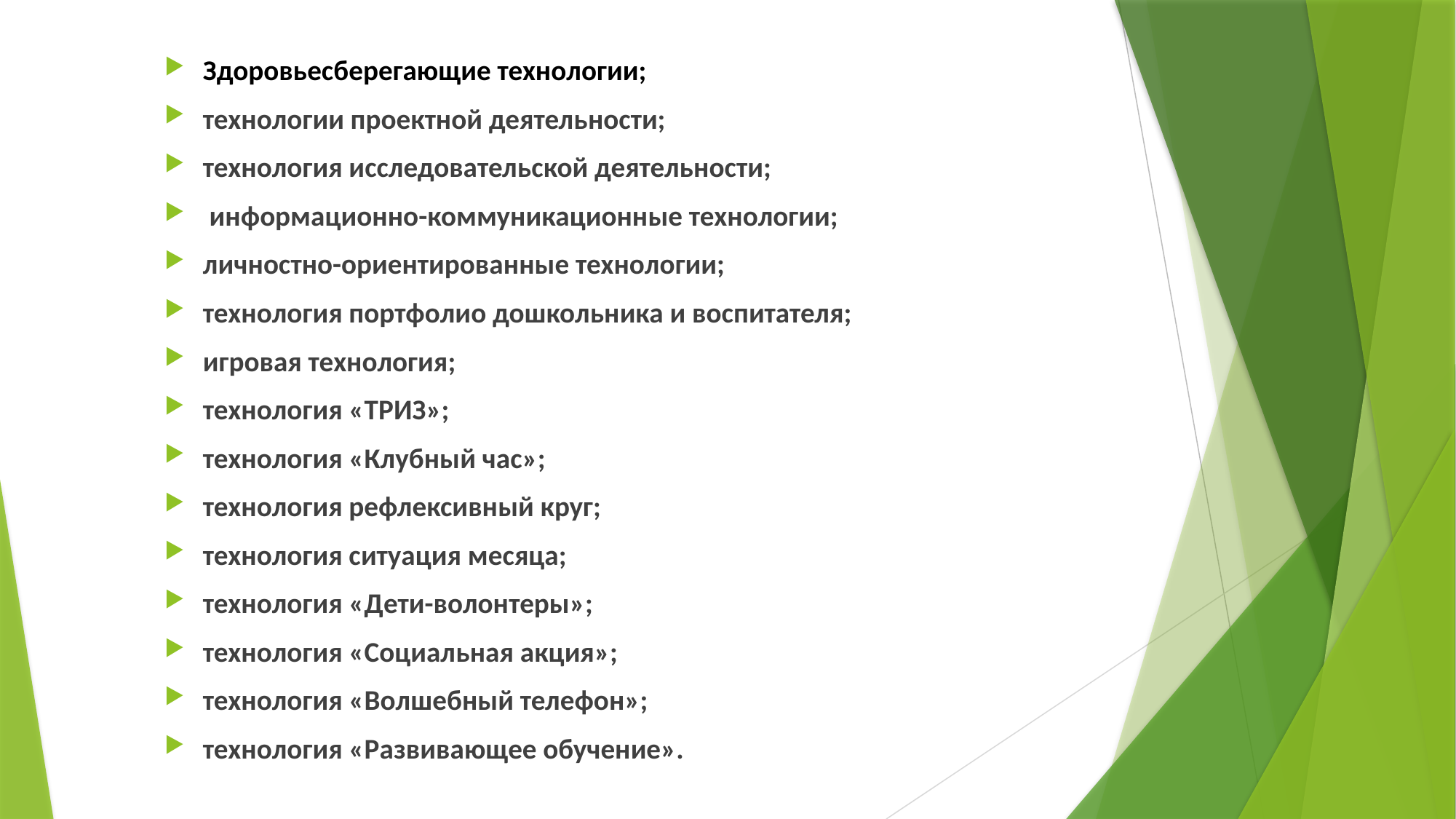

Здоровьесберегающие технологии;
технологии проектной деятельности;
технология исследовательской деятельности;
 информационно-коммуникационные технологии;
личностно-ориентированные технологии;
технология портфолио дошкольника и воспитателя;
игровая технология;
технология «ТРИЗ»;
технология «Клубный час»;
технология рефлексивный круг;
технология ситуация месяца;
технология «Дети-волонтеры»;
технология «Социальная акция»;
технология «Волшебный телефон»;
технология «Развивающее обучение».

#